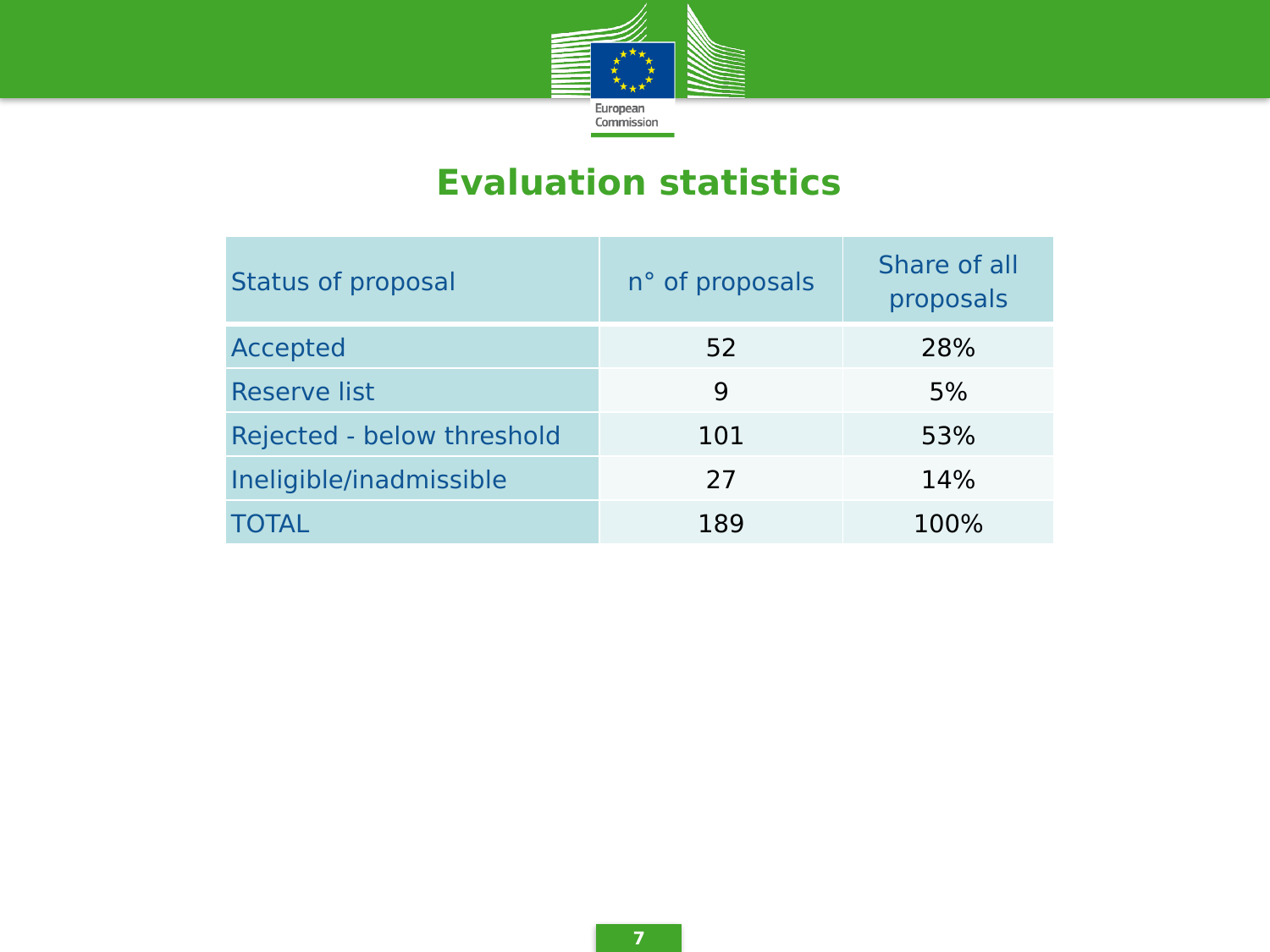

# Evaluation statistics

| Status of proposal | n° of proposals | Share of all proposals |
| --- | --- | --- |
| Accepted | 52 | 28% |
| Reserve list | 9 | 5% |
| Rejected - below threshold | 101 | 53% |
| Ineligible/inadmissible | 27 | 14% |
| TOTAL | 189 | 100% |
7